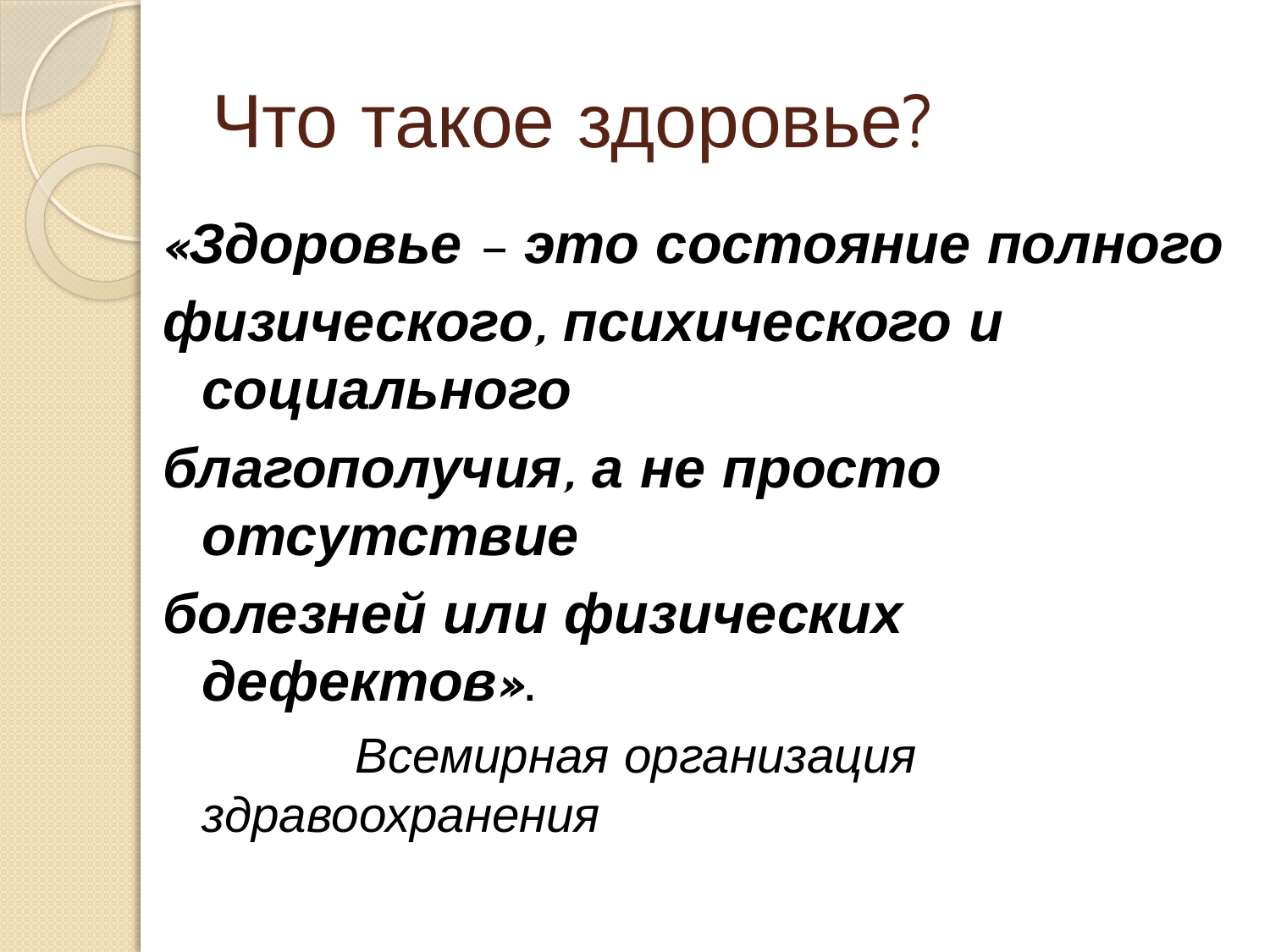

# Что такое здоровье?
«Здоровье – это состояние полного
физического, психического и социального
благополучия, а не просто отсутствие
болезней или физических дефектов».
             Всемирная организация здравоохранения